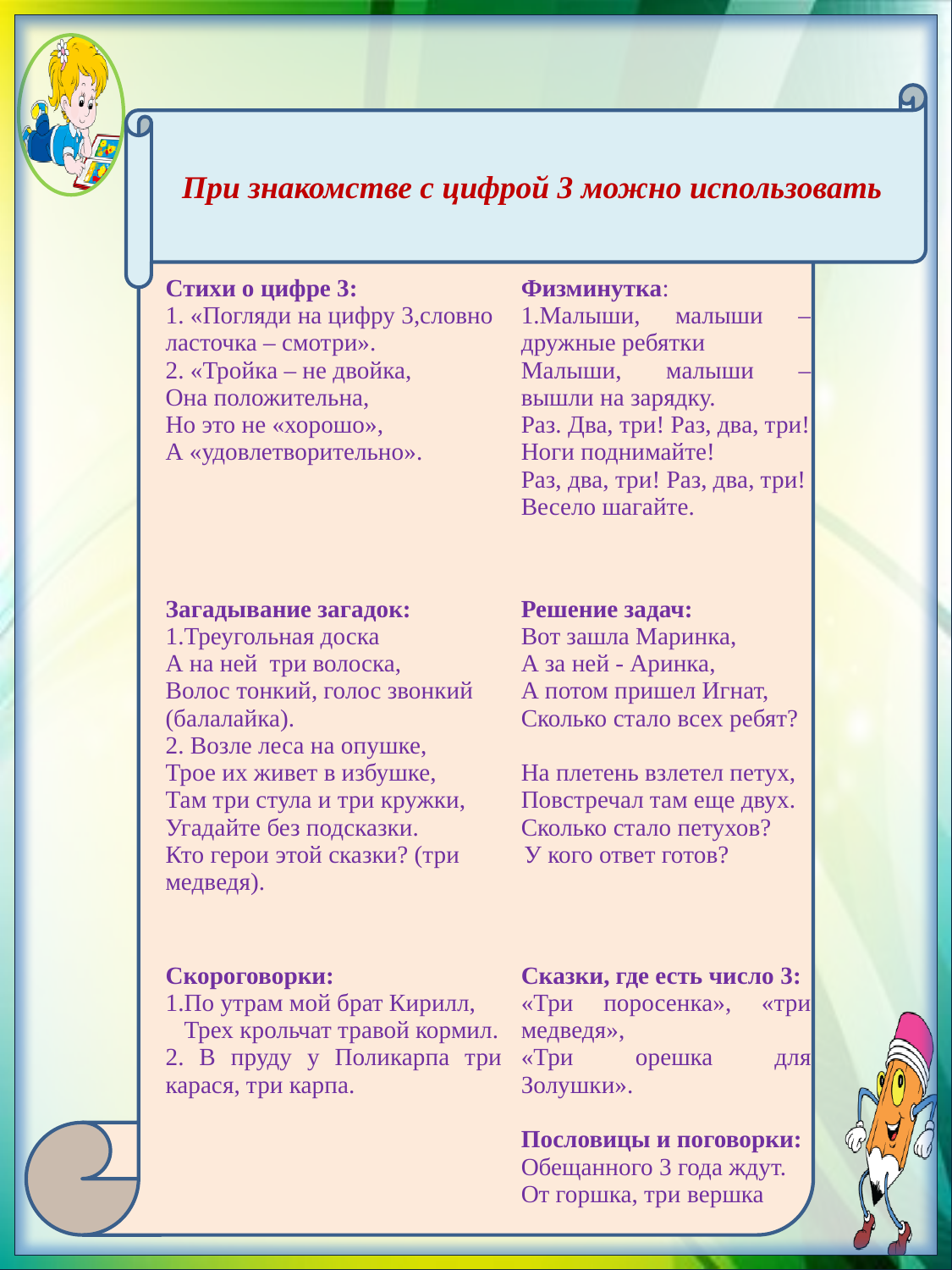

При знакомстве с цифрой 3 можно использовать

| Стихи о цифре 3: 1. «Погляди на цифру 3,словно ласточка – смотри». 2. «Тройка – не двойка, Она положительна, Но это не «хорошо», А «удовлетворительно». | Физминутка: 1.Малыши, малыши – дружные ребятки Малыши, малыши – вышли на зарядку. Раз. Два, три! Раз, два, три! Ноги поднимайте! Раз, два, три! Раз, два, три! Весело шагайте. |
| --- | --- |
| Загадывание загадок: 1.Треугольная доска А на ней три волоска, Волос тонкий, голос звонкий (балалайка). 2. Возле леса на опушке, Трое их живет в избушке, Там три стула и три кружки, Угадайте без подсказки. Кто герои этой сказки? (три медведя). | Решение задач: Вот зашла Маринка, А за ней - Аринка, А потом пришел Игнат, Сколько стало всех ребят?   На плетень взлетел петух, Повстречал там еще двух. Сколько стало петухов? У кого ответ готов? |
| Скороговорки: 1.По утрам мой брат Кирилл, Трех крольчат травой кормил. 2. В пруду у Поликарпа три карася, три карпа. | Сказки, где есть число 3: «Три поросенка», «три медведя», «Три орешка для Золушки».   Пословицы и поговорки: Обещанного 3 года ждут. От горшка, три вершка |